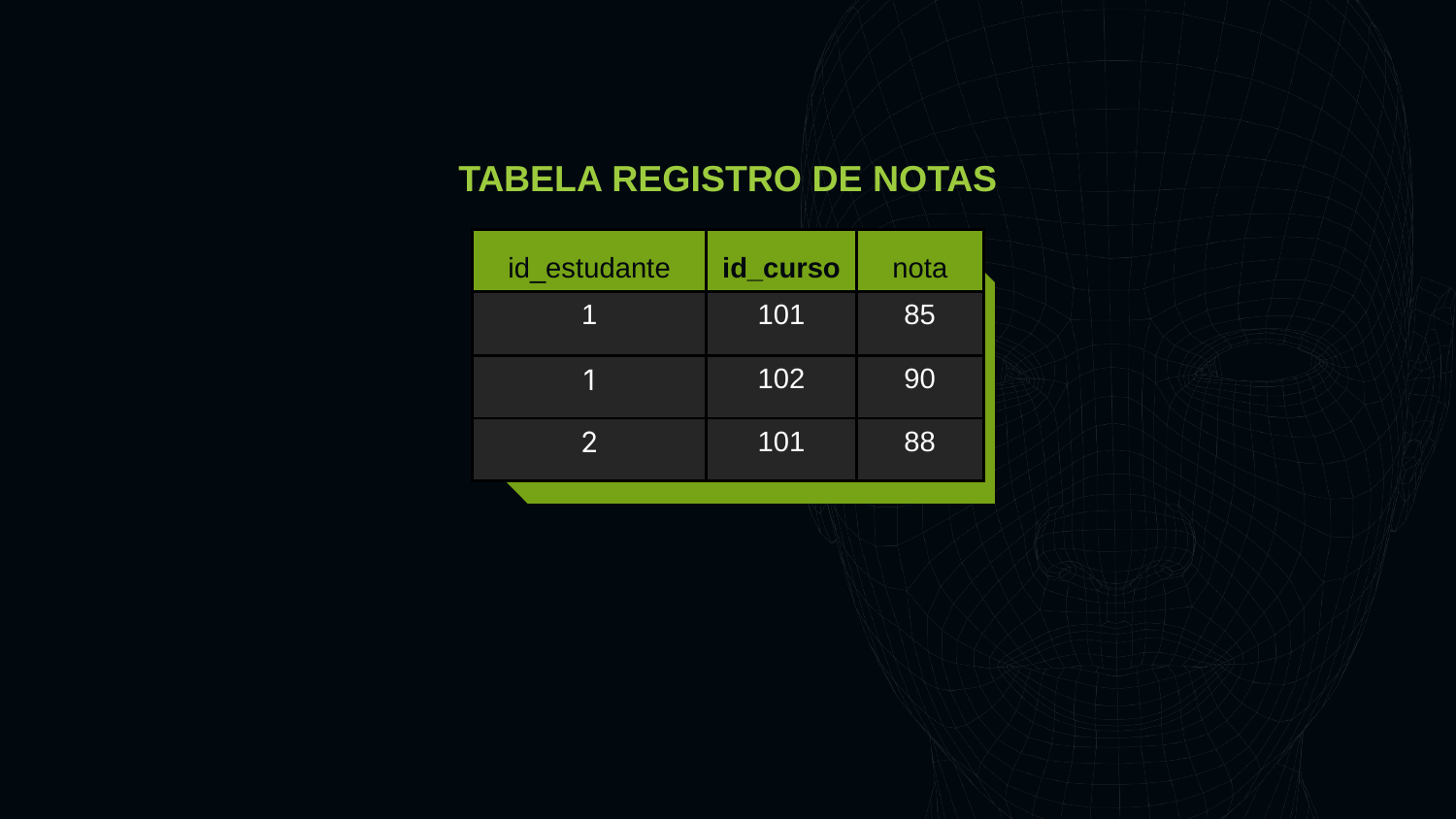

Primárias
TABELA REGISTRO DE NOTAS
| id\_estudante | id\_curso | nota |
| --- | --- | --- |
| 1 | 101 | 85 |
| 1 | 102 | 90 |
| 2 | 101 | 88 |

Apoio